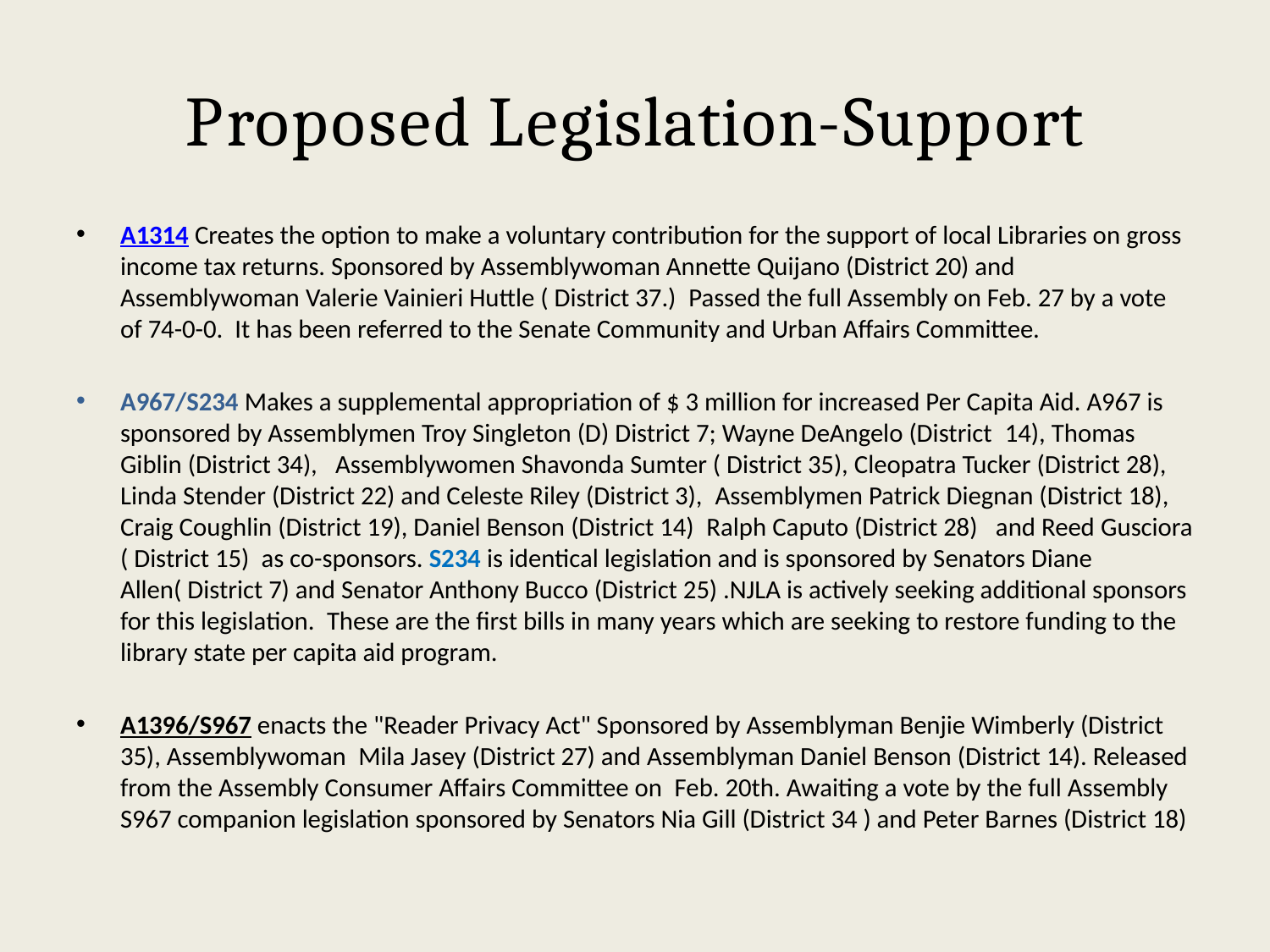

# Proposed Legislation-Support
A1314 Creates the option to make a voluntary contribution for the support of local Libraries on gross income tax returns. Sponsored by Assemblywoman Annette Quijano (District 20) and Assemblywoman Valerie Vainieri Huttle ( District 37.)  Passed the full Assembly on Feb. 27 by a vote of 74-0-0.  It has been referred to the Senate Community and Urban Affairs Committee.

A967/S234 Makes a supplemental appropriation of $ 3 million for increased Per Capita Aid. A967 is sponsored by Assemblymen Troy Singleton (D) District 7; Wayne DeAngelo (District  14), Thomas Giblin (District 34),   Assemblywomen Shavonda Sumter ( District 35), Cleopatra Tucker (District 28), Linda Stender (District 22) and Celeste Riley (District 3),  Assemblymen Patrick Diegnan (District 18), Craig Coughlin (District 19), Daniel Benson (District 14)  Ralph Caputo (District 28)   and Reed Gusciora ( District 15)  as co-sponsors. S234 is identical legislation and is sponsored by Senators Diane Allen( District 7) and Senator Anthony Bucco (District 25) .NJLA is actively seeking additional sponsors for this legislation.  These are the first bills in many years which are seeking to restore funding to the library state per capita aid program.

A1396/S967 enacts the "Reader Privacy Act" Sponsored by Assemblyman Benjie Wimberly (District 35), Assemblywoman  Mila Jasey (District 27) and Assemblyman Daniel Benson (District 14). Released from the Assembly Consumer Affairs Committee on  Feb. 20th. Awaiting a vote by the full Assembly S967 companion legislation sponsored by Senators Nia Gill (District 34 ) and Peter Barnes (District 18)